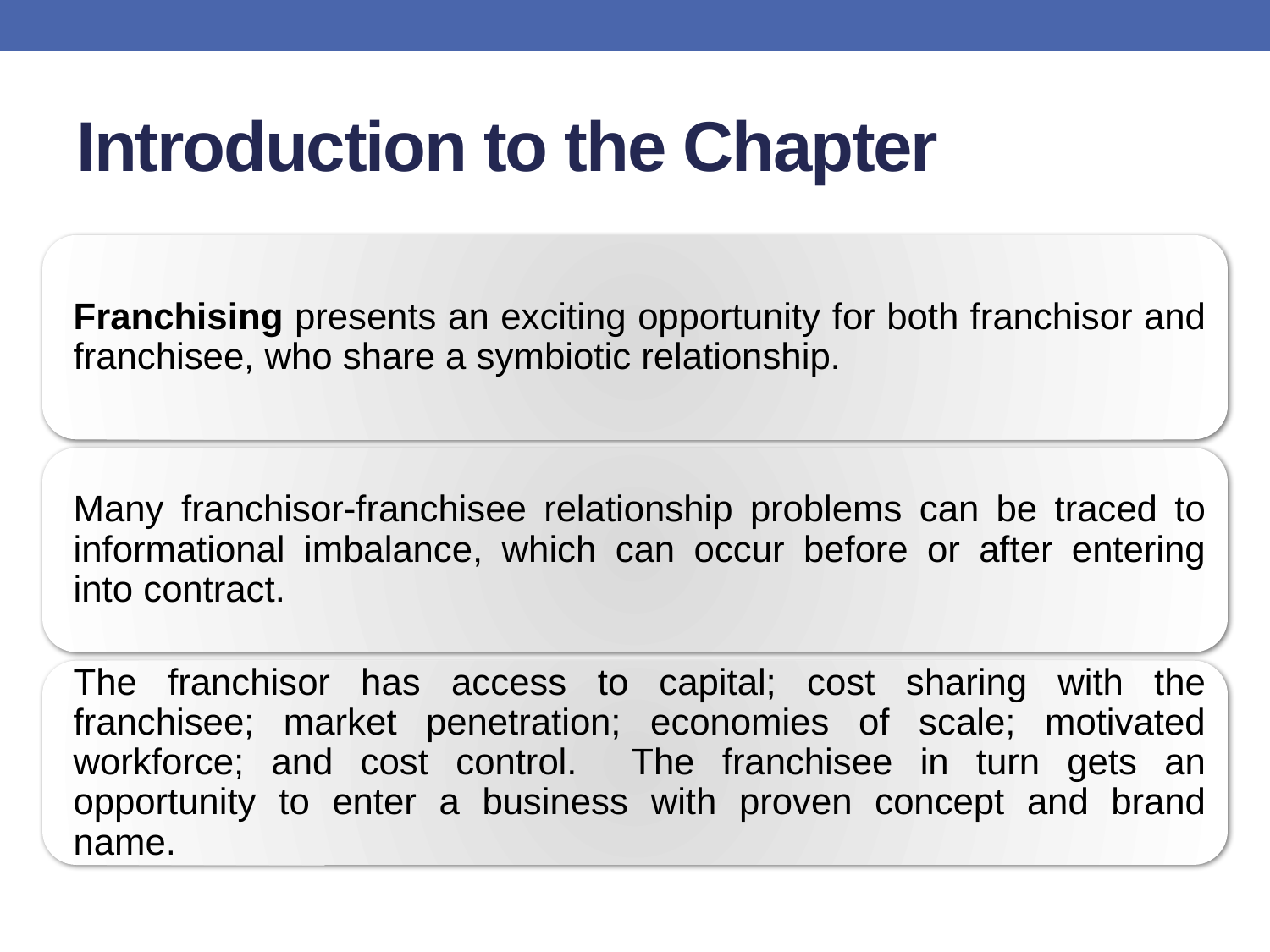

# Introduction to the Chapter
Franchising presents an exciting opportunity for both franchisor and franchisee, who share a symbiotic relationship.
Many franchisor-franchisee relationship problems can be traced to informational imbalance, which can occur before or after entering into contract.
The franchisor has access to capital; cost sharing with the franchisee; market penetration; economies of scale; motivated workforce; and cost control.  The franchisee in turn gets an opportunity to enter a business with proven concept and brand name.